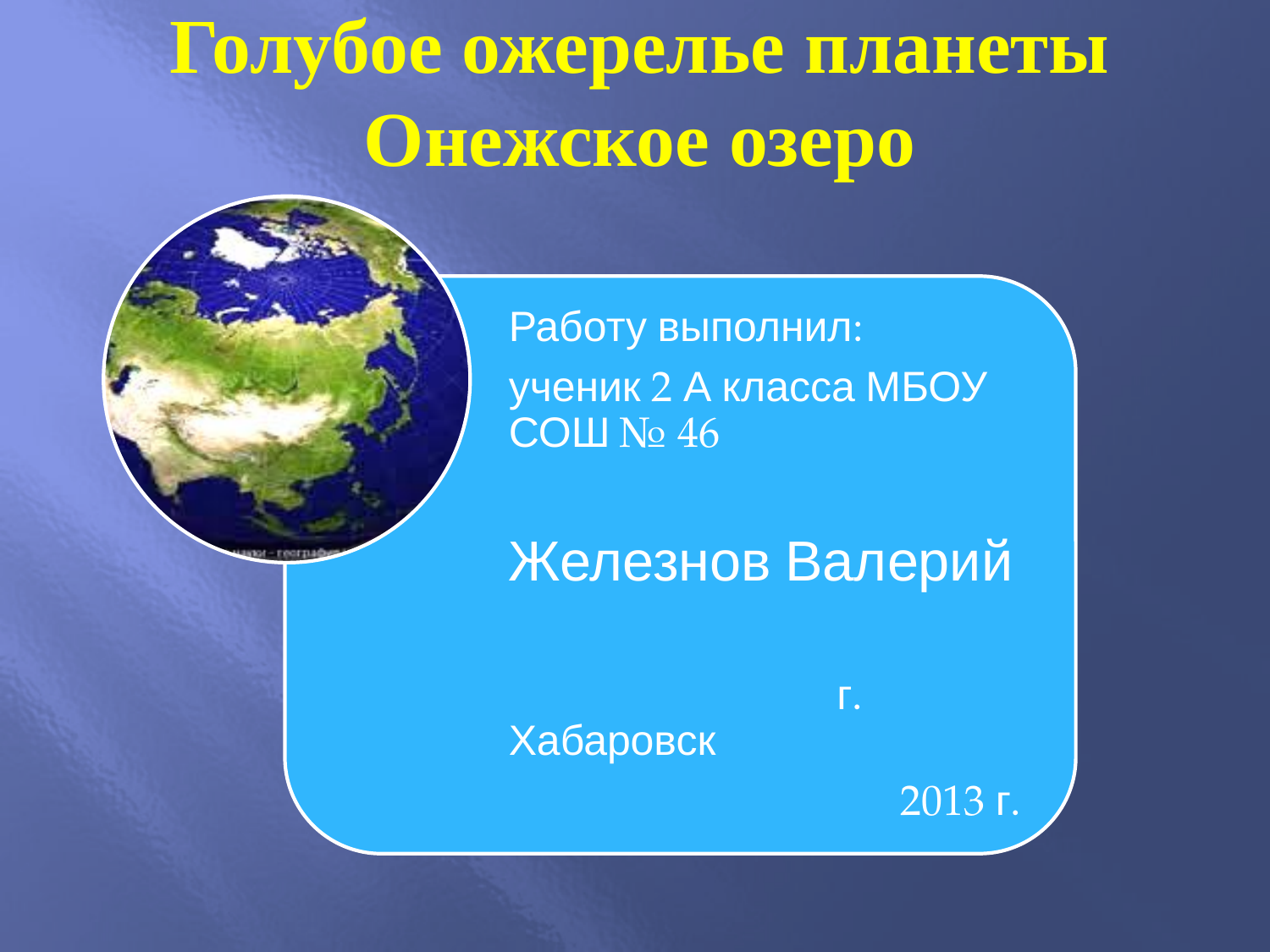

# Голубое ожерелье планеты Онежское озеро
Работу выполнил:
ученик 2 А класса МБОУ СОШ № 46

Железнов Валерий

                               г. Хабаровск
                                     2013 г.